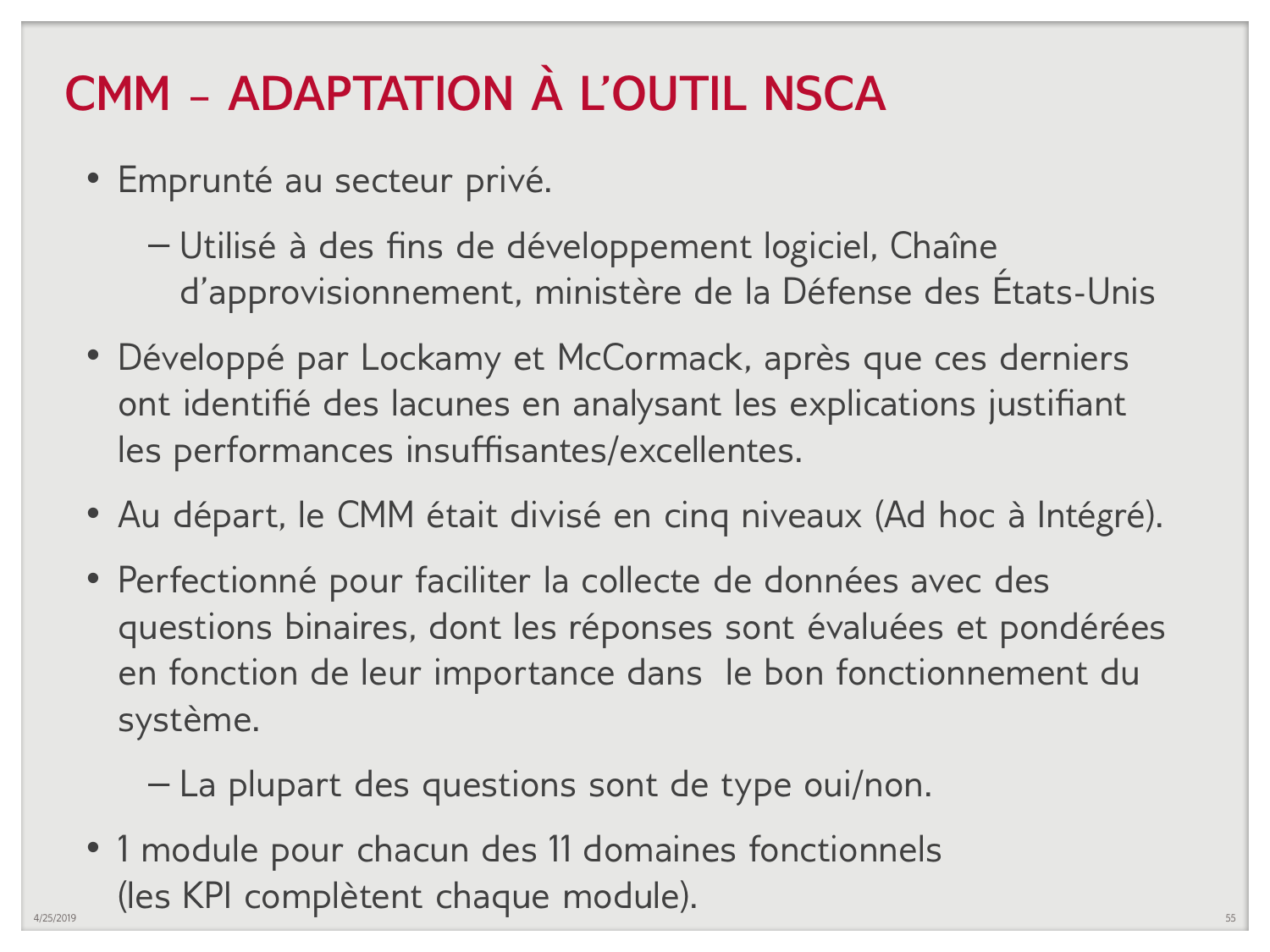

# CMM – ADAPTATION À L’OUTIL NSCA
Emprunté au secteur privé.
Utilisé à des fins de développement logiciel, Chaîne d’approvisionnement, ministère de la Défense des États-Unis
Développé par Lockamy et McCormack, après que ces derniers
ont identifié des lacunes en analysant les explications justifiant
les performances insuffisantes/excellentes.
Au départ, le CMM était divisé en cinq niveaux (Ad hoc à Intégré).
Perfectionné pour faciliter la collecte de données avec des questions binaires, dont les réponses sont évaluées et pondérées en fonction de leur importance dans  le bon fonctionnement du système.
La plupart des questions sont de type oui/non.
1 module pour chacun des 11 domaines fonctionnels
(les KPI complètent chaque module).
4/25/2019
55